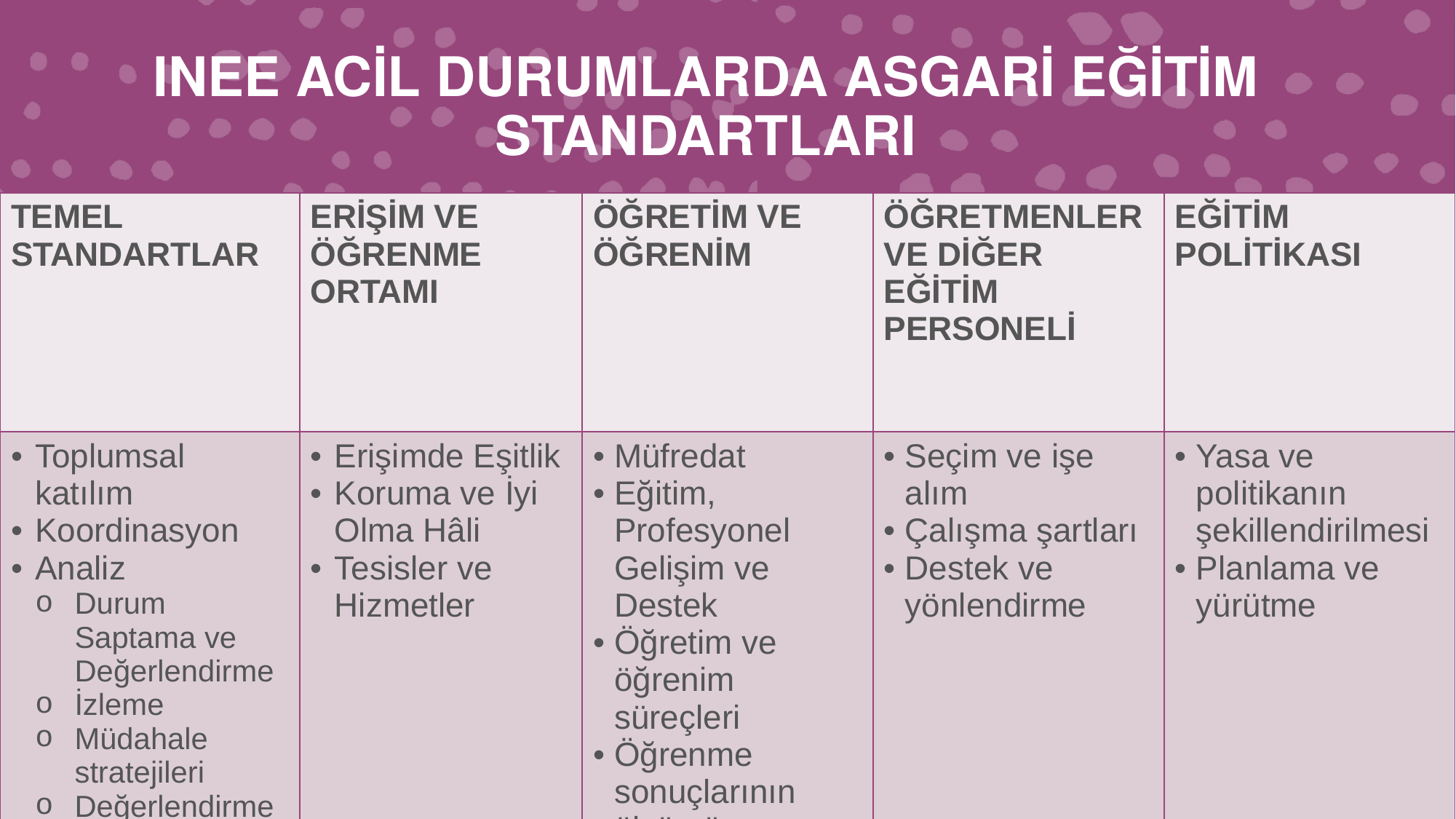

# INEE ACİL DURUMLARDA ASGARİ EĞİTİM STANDARTLARI
| TEMEL STANDARTLAR | ERİŞİM VE ÖĞRENME ORTAMI | ÖĞRETİM VE ÖĞRENİM | ÖĞRETMENLER VE DİĞER EĞİTİM PERSONELİ | EĞİTİM POLİTİKASI |
| --- | --- | --- | --- | --- |
| Toplumsal katılım Koordinasyon Analiz Durum Saptama ve Değerlendirme İzleme Müdahale stratejileri Değerlendirme | Erişimde Eşitlik Koruma ve İyi Olma Hâli Tesisler ve Hizmetler | Müfredat Eğitim, Profesyonel Gelişim ve Destek Öğretim ve öğrenim süreçleri Öğrenme sonuçlarının ölçümü | Seçim ve işe alım Çalışma şartları Destek ve yönlendirme | Yasa ve politikanın şekillendirilmesi Planlama ve yürütme |